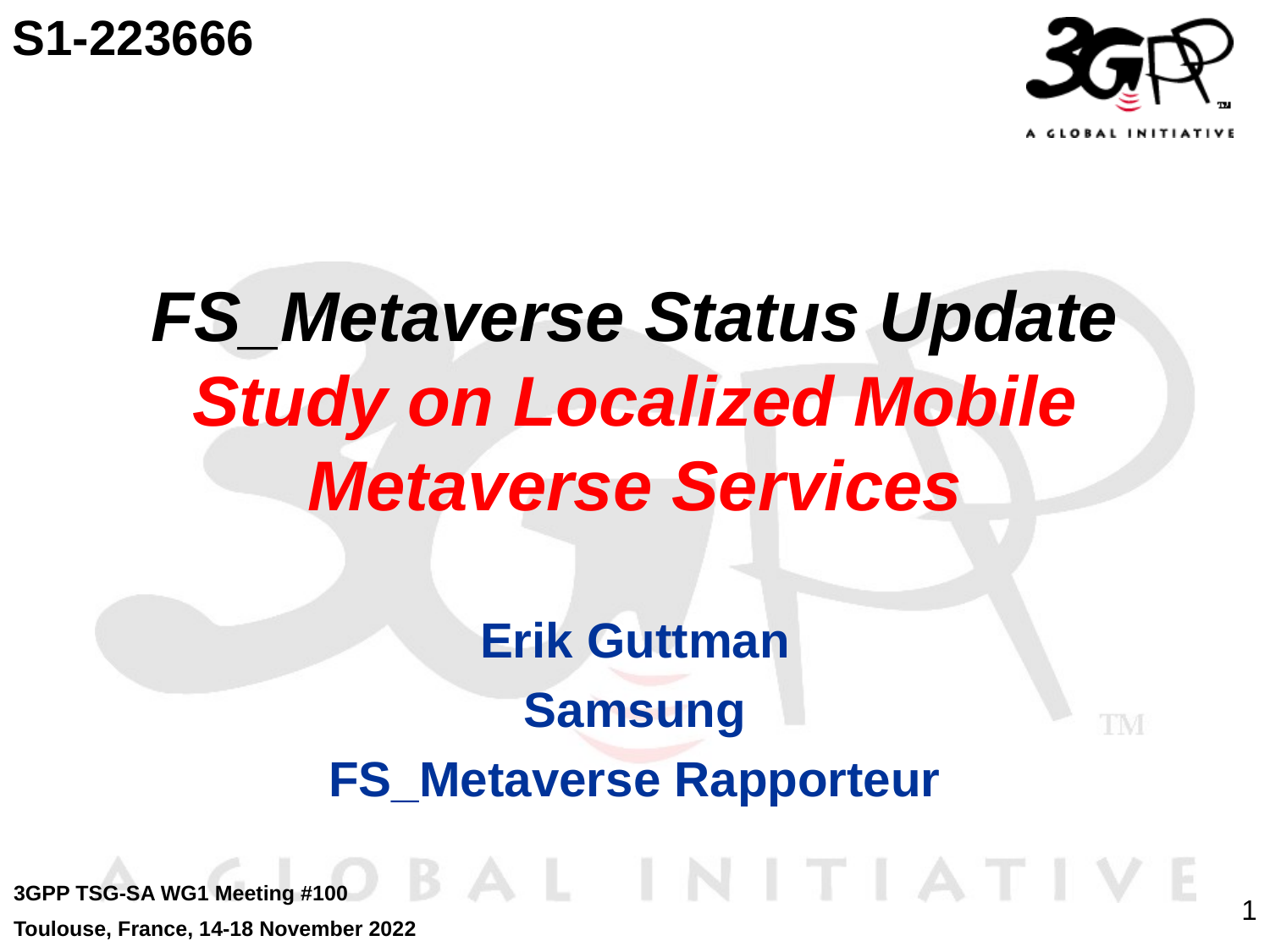

S1-223666
# FS_Metaverse Status Update Study on Localized Mobile Metaverse Services
Erik Guttman
Samsung
FS_Metaverse Rapporteur
3GPP TSG-SA WG1 Meeting #100
Toulouse, France, 14-18 November 2022
1